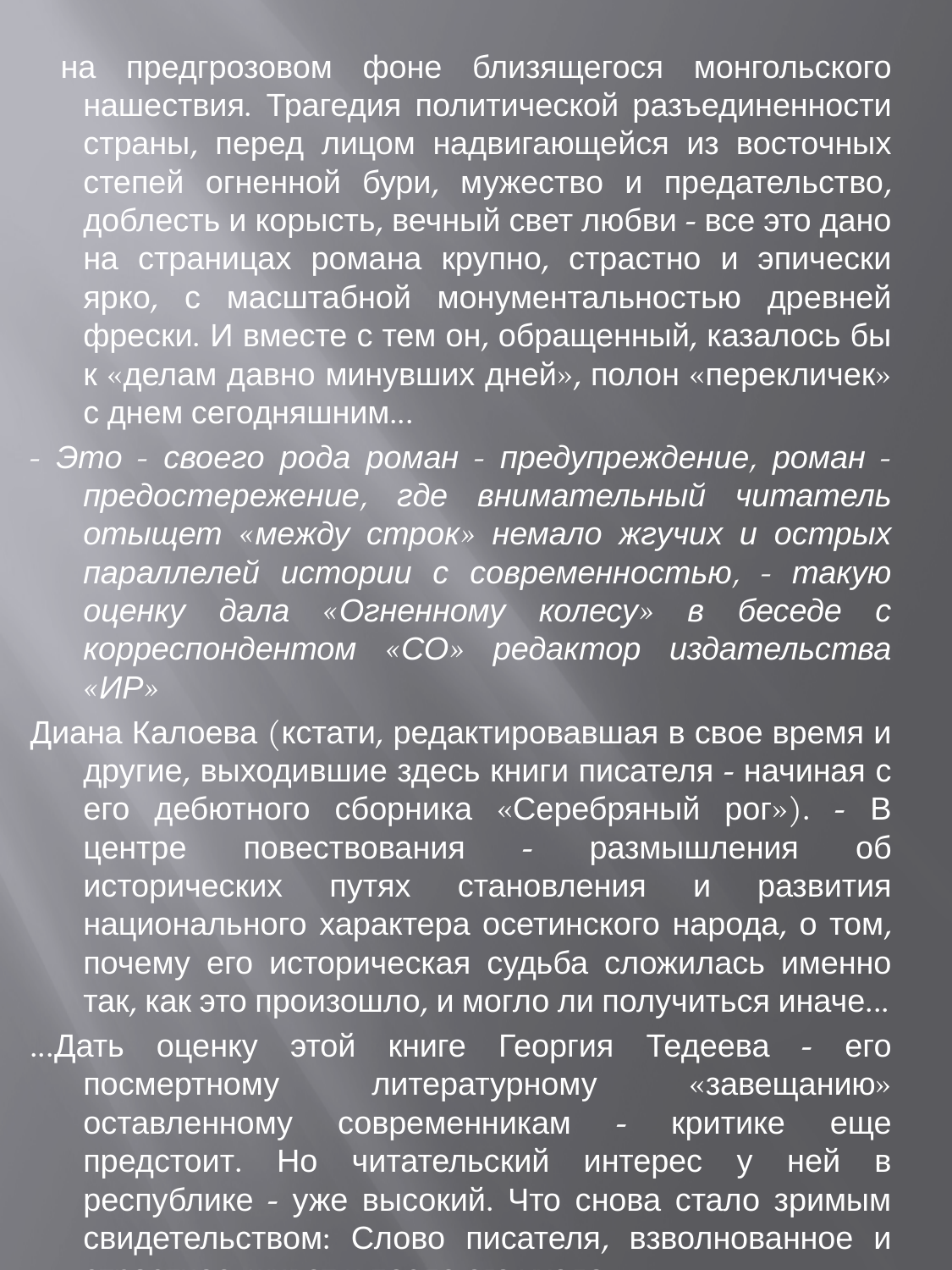

на предгрозовом фоне близящегося монгольского нашествия. Трагедия политической разъединенности страны, перед лицом надвигающейся из восточных степей огненной бури, мужество и предательство, доблесть и корысть, вечный свет любви - все это дано на страницах романа крупно, страстно и эпически ярко, с масштабной монументальностью древней фрески. И вместе с тем он, обращенный, казалось бы к «делам давно минувших дней», полон «перекличек» с днем сегодняшним...
- Это - своего рода роман - предупреждение, роман - предостережение, где внимательный читатель отыщет «между строк» немало жгучих и острых параллелей истории с современностью, - такую оценку дала «Огненному колесу» в беседе с корреспондентом «СО» редактор издательства «ИР»
Диана Калоева (кстати, редактировавшая в свое время и другие, выходившие здесь книги писателя - начиная с его дебютного сборника «Серебряный рог»). - В центре повествования - размышления об исторических путях становления и развития национального характера осетинского народа, о том, почему его историческая судьба сложилась именно так, как это произошло, и могло ли получиться иначе...
...Дать оценку этой книге Георгия Тедеева - его посмертному литературному «завещанию» оставленному современникам - критике еще предстоит. Но читательский интерес у ней в республике - уже высокий. Что снова стало зримым свидетельством: Слово писателя, взволнованное и страстное, живет и после его ухода.